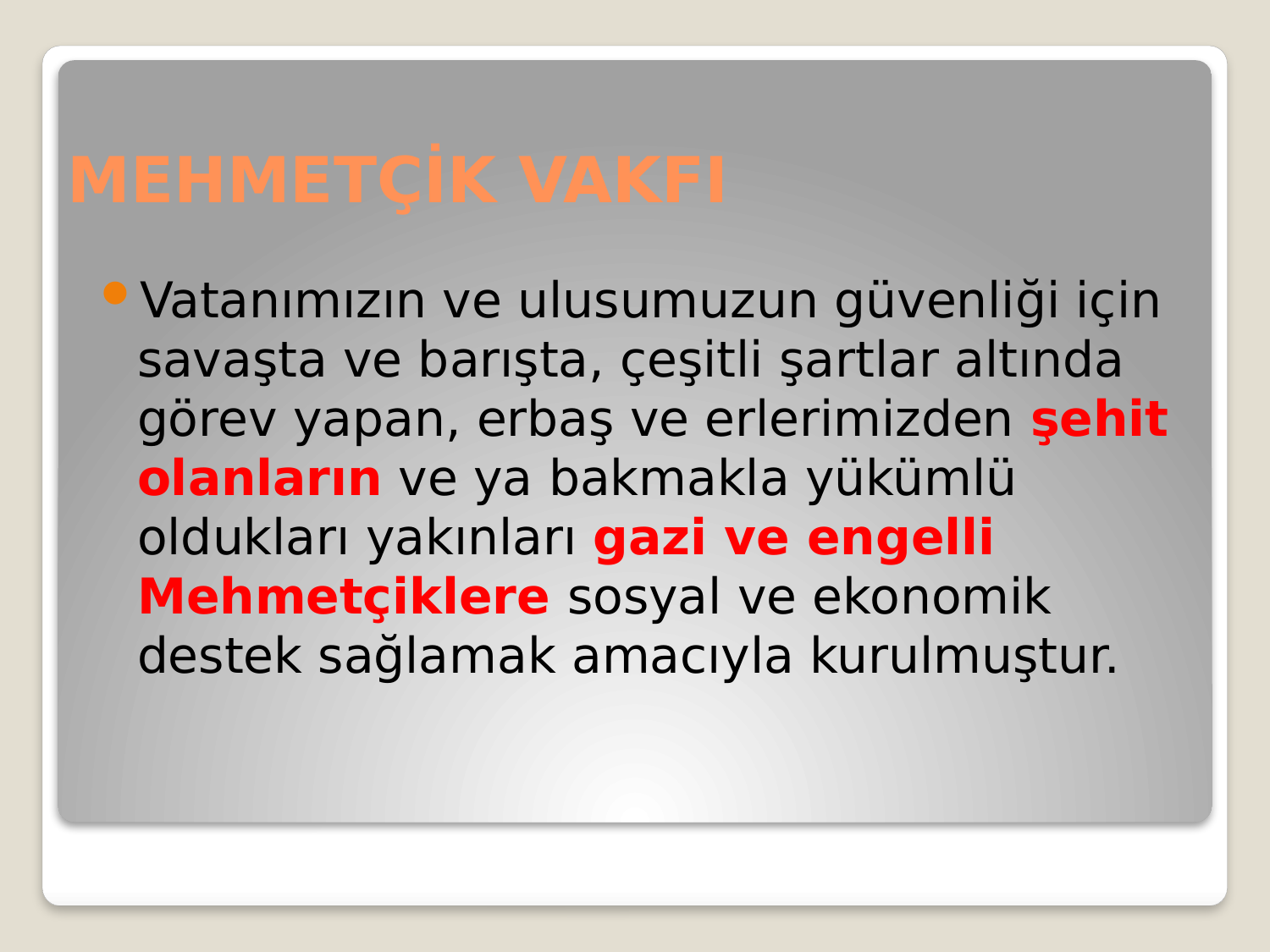

# MEHMETÇİK VAKFI
Vatanımızın ve ulusumuzun güvenliği için savaşta ve barışta, çeşitli şartlar altında görev yapan, erbaş ve erlerimizden şehit olanların ve ya bakmakla yükümlü oldukları yakınları gazi ve engelli Mehmetçiklere sosyal ve ekonomik destek sağlamak amacıyla kurulmuştur.